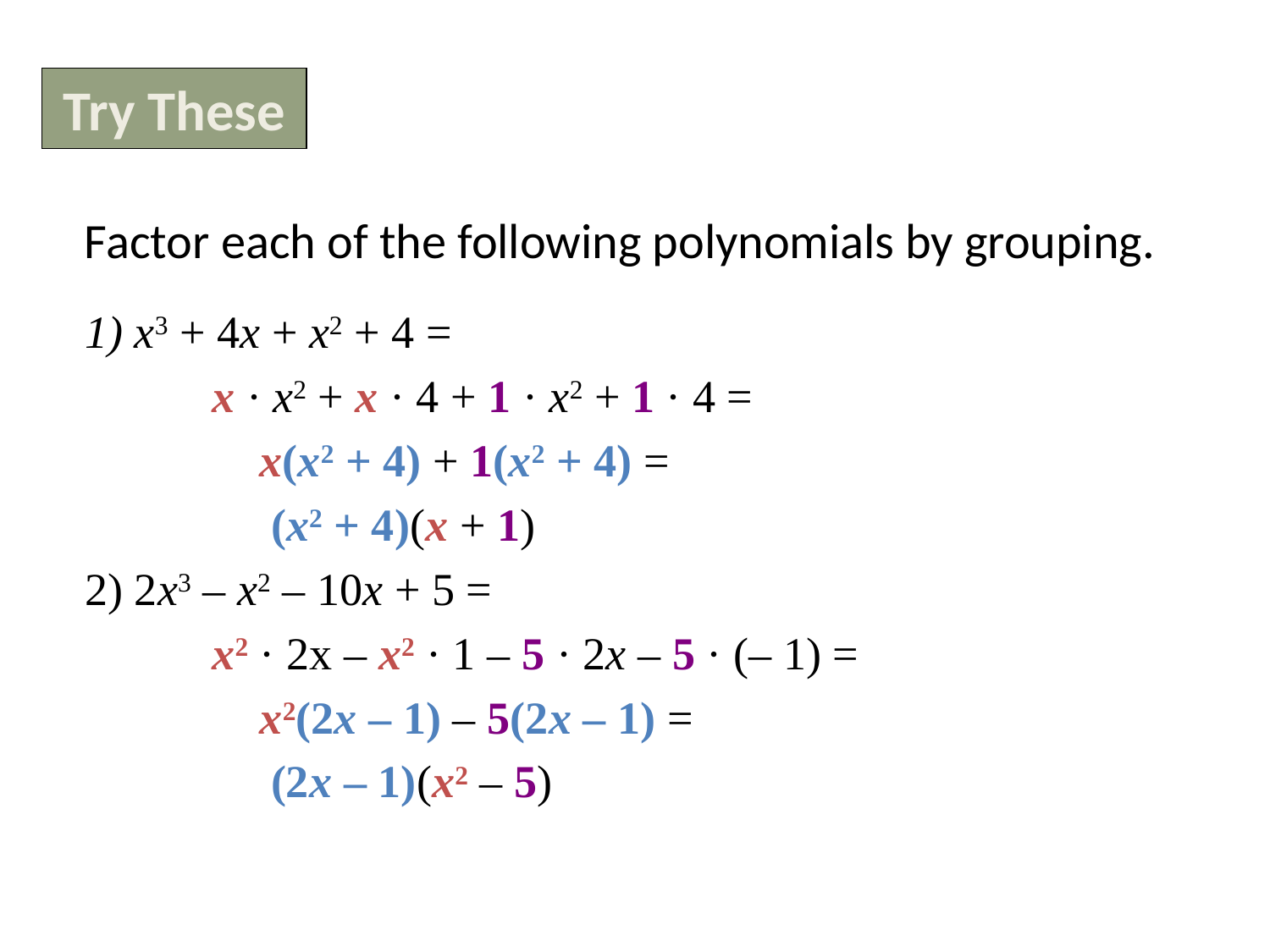

Try These
Factor each of the following polynomials by grouping.
1) x3 + 4x + x2 + 4 =
	x · x2 + x · 4 + 1 · x2 + 1 · 4 =
	 	x(x2 + 4) + 1(x2 + 4) =
		 (x2 + 4)(x + 1)
2) 2x3 – x2 – 10x + 5 =
	x2 · 2x – x2 · 1 – 5 · 2x – 5 · (– 1) =
	 	x2(2x – 1) – 5(2x – 1) =
		 (2x – 1)(x2 – 5)